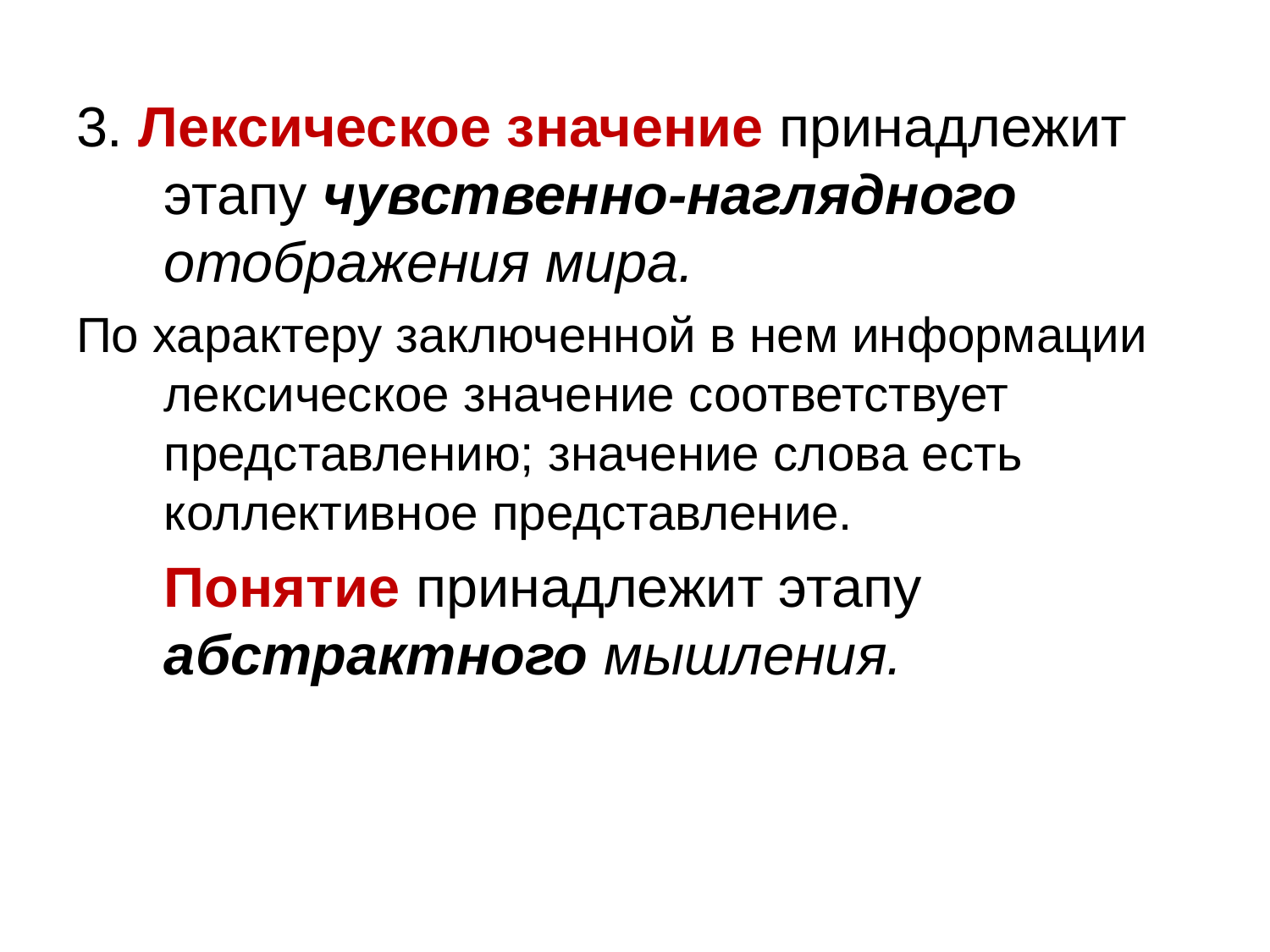

3. Лексическое значение принадлежит этапу чувственно-наглядного отображения мира.
По характеру заключенной в нем информации лексическое значение соответствует представлению; значение слова есть коллективное представление.
Понятие принадлежит этапу абстрактного мышления.